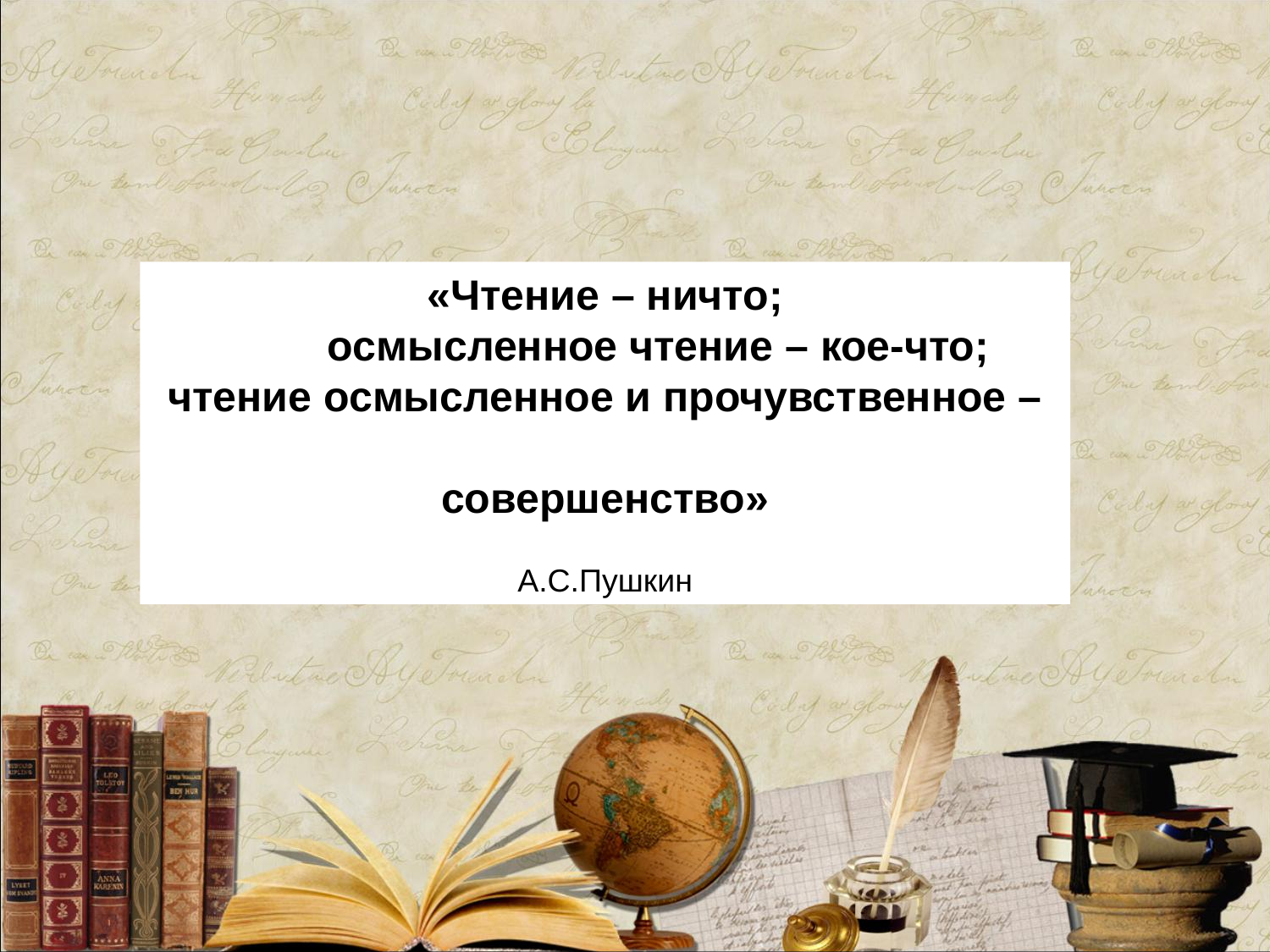

«Чтение – ничто;
         осмысленное чтение – кое-что;
 чтение осмысленное и прочувственное –                                                            совершенство»
                                                                                                 А.С.Пушкин